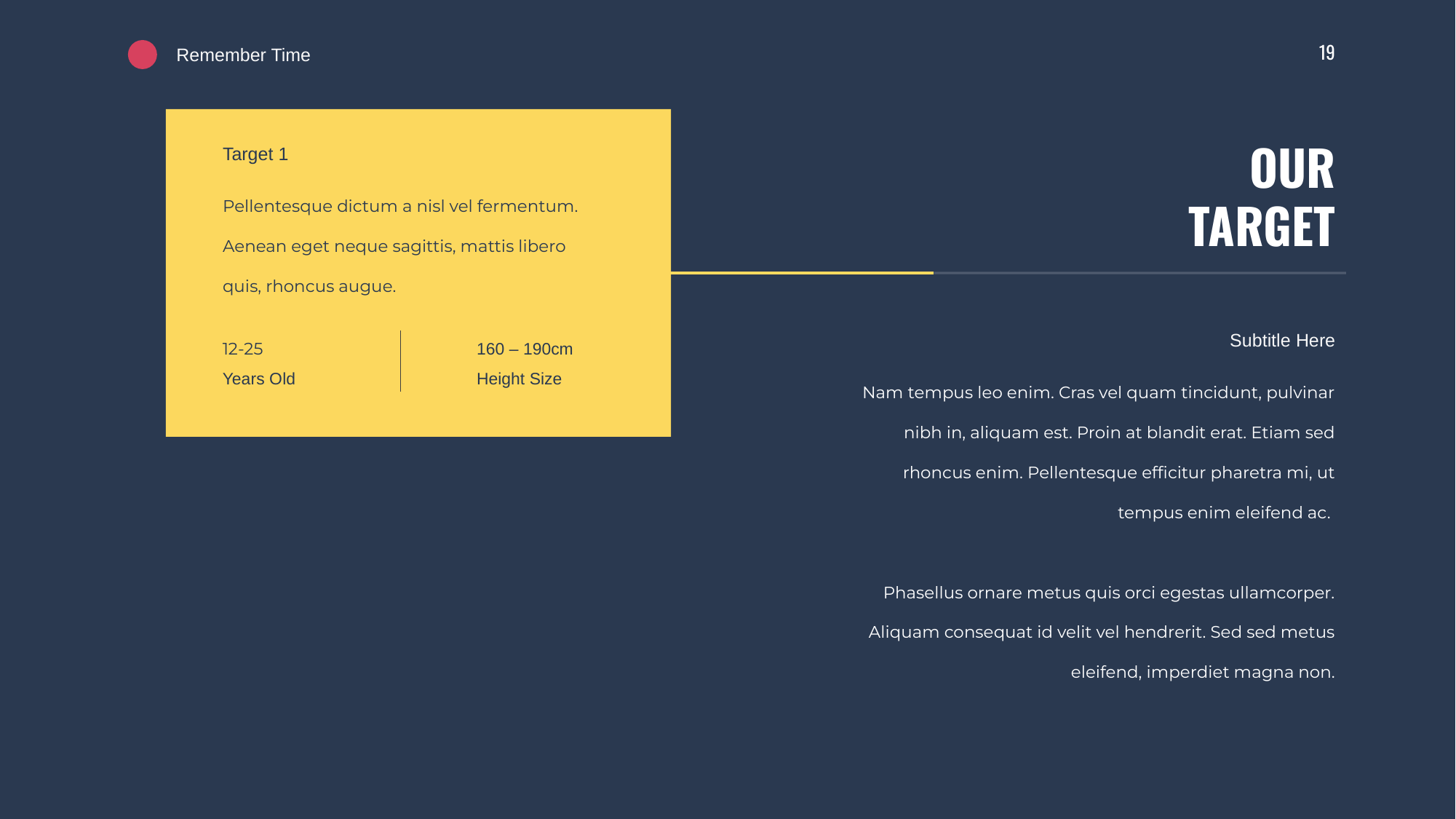

19
Remember Time

OUR
TARGET
Target 1
Pellentesque dictum a nisl vel fermentum. Aenean eget neque sagittis, mattis libero quis, rhoncus augue.
12-25
Years Old
160 – 190cm
Height Size
Subtitle Here
Nam tempus leo enim. Cras vel quam tincidunt, pulvinar nibh in, aliquam est. Proin at blandit erat. Etiam sed rhoncus enim. Pellentesque efficitur pharetra mi, ut tempus enim eleifend ac.

Phasellus ornare metus quis orci egestas ullamcorper. Aliquam consequat id velit vel hendrerit. Sed sed metus eleifend, imperdiet magna non.